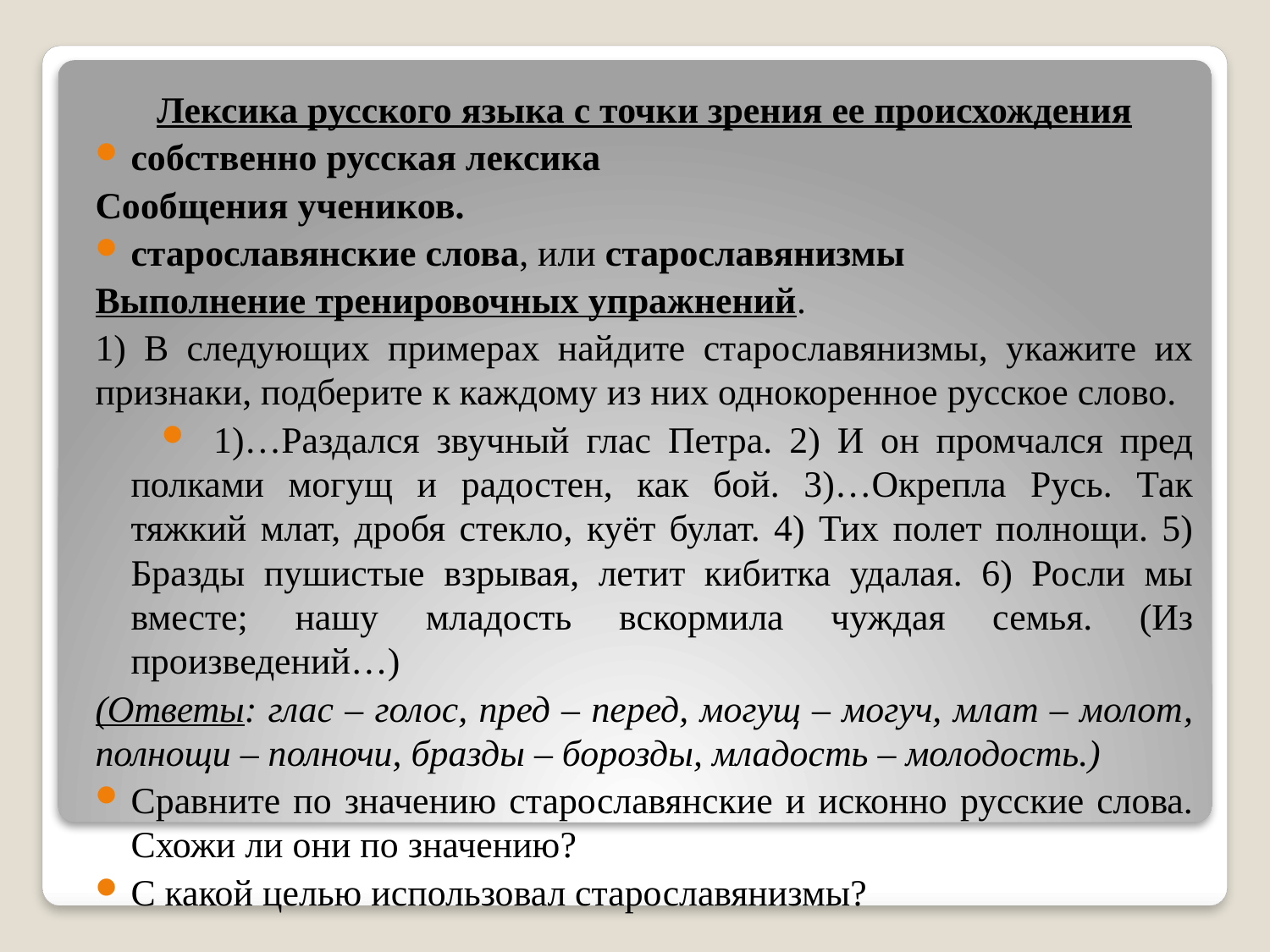

Лексика русского языка с точки зрения ее происхождения
собственно русская лексика
Сообщения учеников.
старославянские слова, или старославянизмы
Выполнение тренировочных упражнений.
1) В следующих примерах найдите старославянизмы, укажите их признаки, подберите к каждому из них однокоренное русское слово.
1)…Раздался звучный глас Петра. 2) И он промчался пред полками могущ и радостен, как бой. 3)…Окрепла Русь. Так тяжкий млат, дробя стекло, куёт булат. 4) Тих полет полнощи. 5) Бразды пушистые взрывая, летит кибитка удалая. 6) Росли мы вместе; нашу младость вскормила чуждая семья. (Из произведений…)
(Ответы: глас – голос, пред – перед, могущ – могуч, млат – молот, полнощи – полночи, бразды – борозды, младость – молодость.)
Сравните по значению старославянские и исконно русские слова. Схожи ли они по значению?
С какой целью использовал старославянизмы?